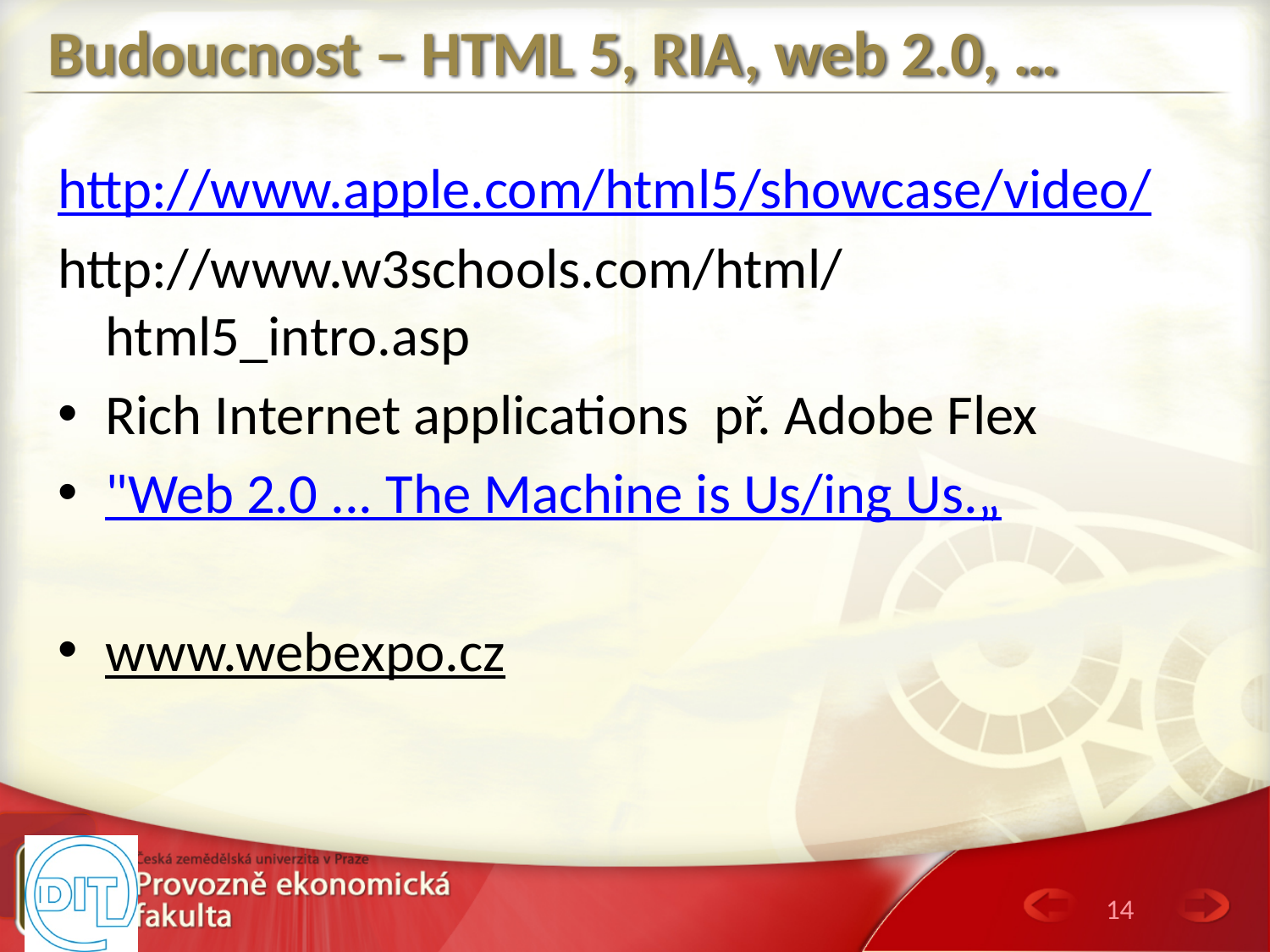

# Budoucnost – HTML 5, RIA, web 2.0, …
http://www.apple.com/html5/showcase/video/
http://www.w3schools.com/html/html5_intro.asp
Rich Internet applications  př. Adobe Flex
"Web 2.0 ... The Machine is Us/ing Us.„

www.webexpo.cz